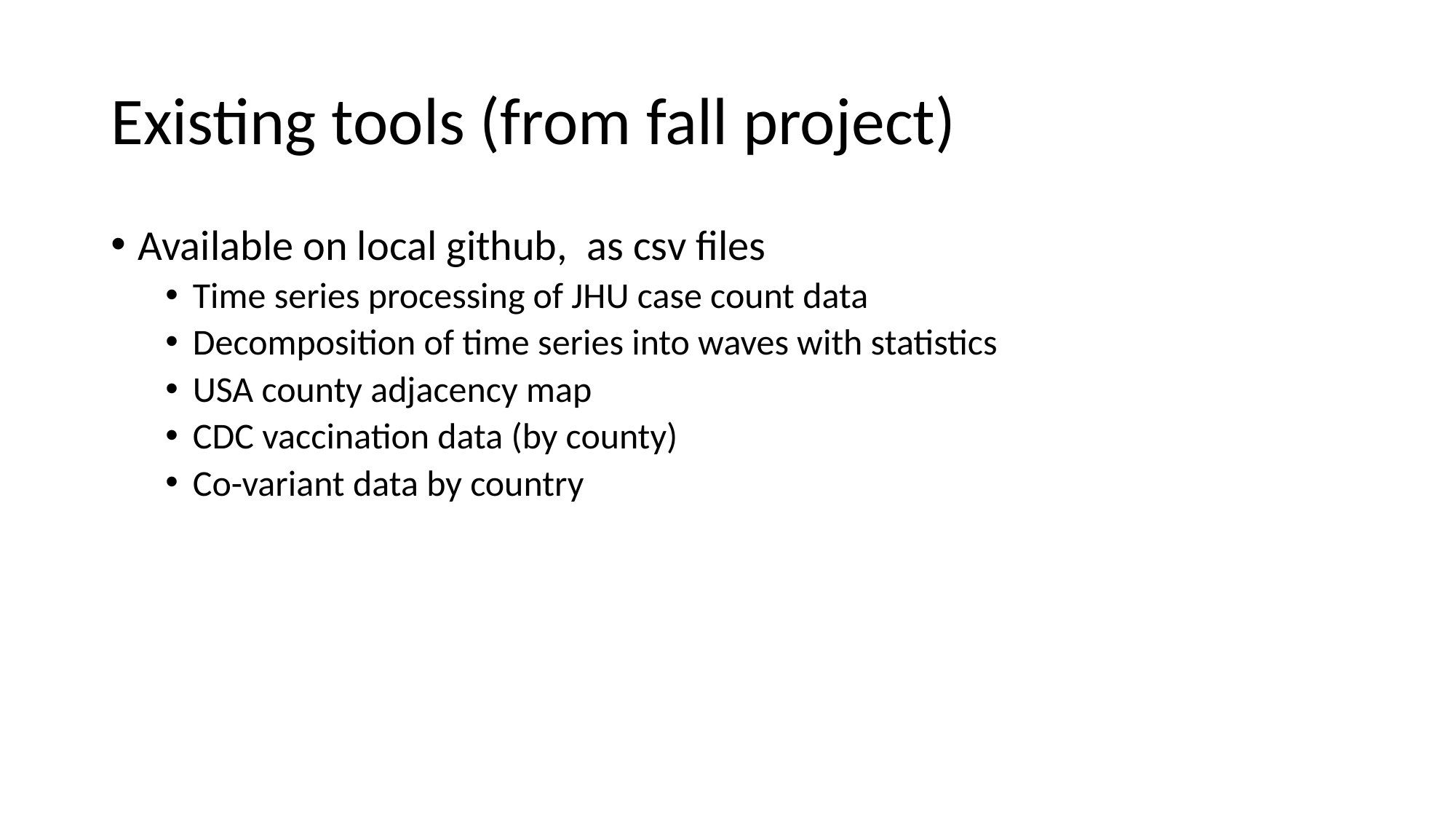

# Existing tools (from fall project)
Available on local github,  as csv files
Time series processing of JHU case count data
Decomposition of time series into waves with statistics
USA county adjacency map
CDC vaccination data (by county)
Co-variant data by country